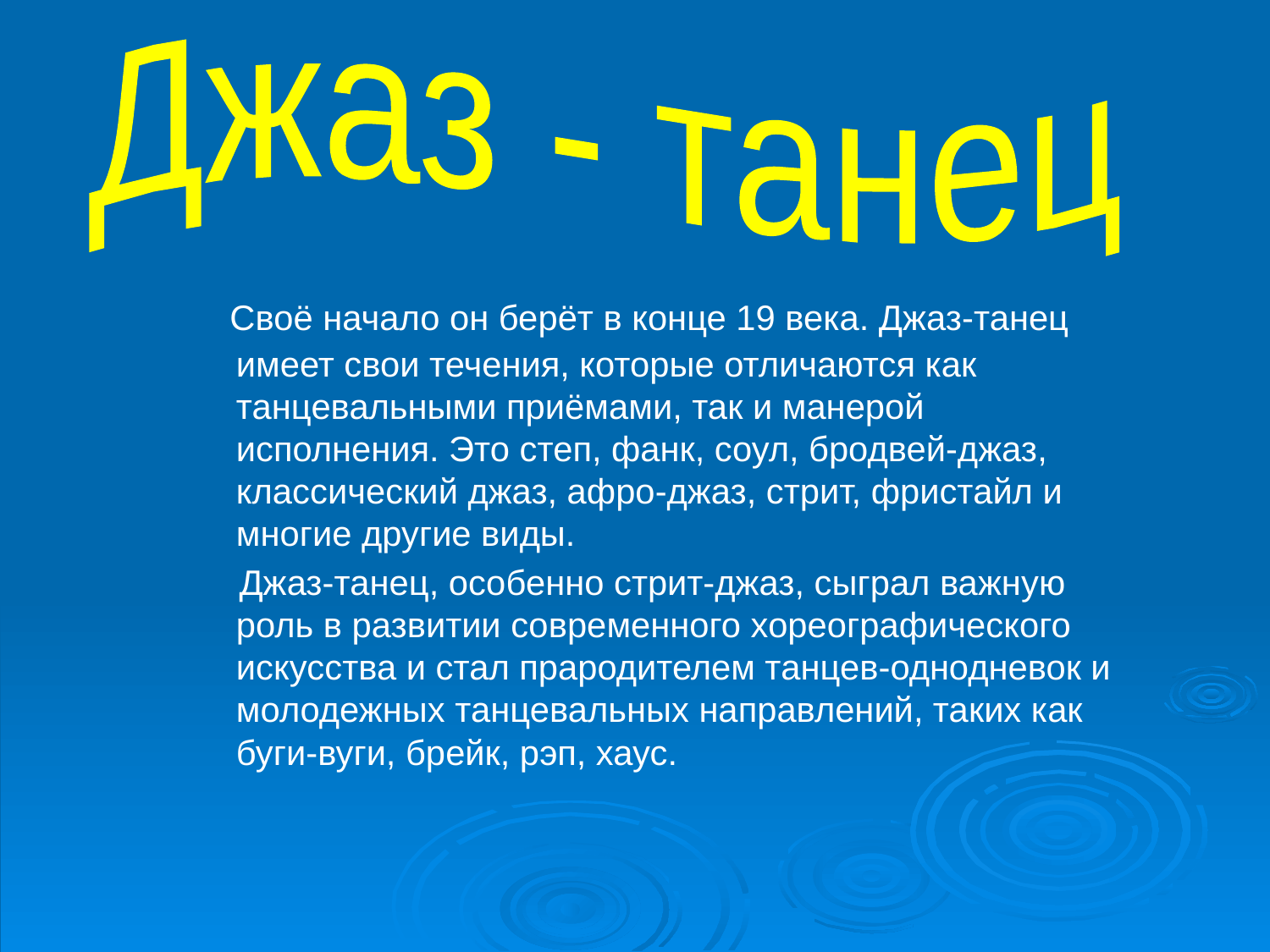

Джаз - танец
     Своё начало он берёт в конце 19 века. Джаз-танец имеет свои течения, которые отличаются как танцевальными приёмами, так и манерой исполнения. Это степ, фанк, соул, бродвей-джаз, классический джаз, афро-джаз, стрит, фристайл и многие другие виды.
         Джаз-танец, особенно стрит-джаз, сыграл важную роль в развитии современного хореографического искусства и стал прародителем танцев-однодневок и  молодежных танцевальных направлений, таких как буги-вуги, брейк, рэп, хаус.